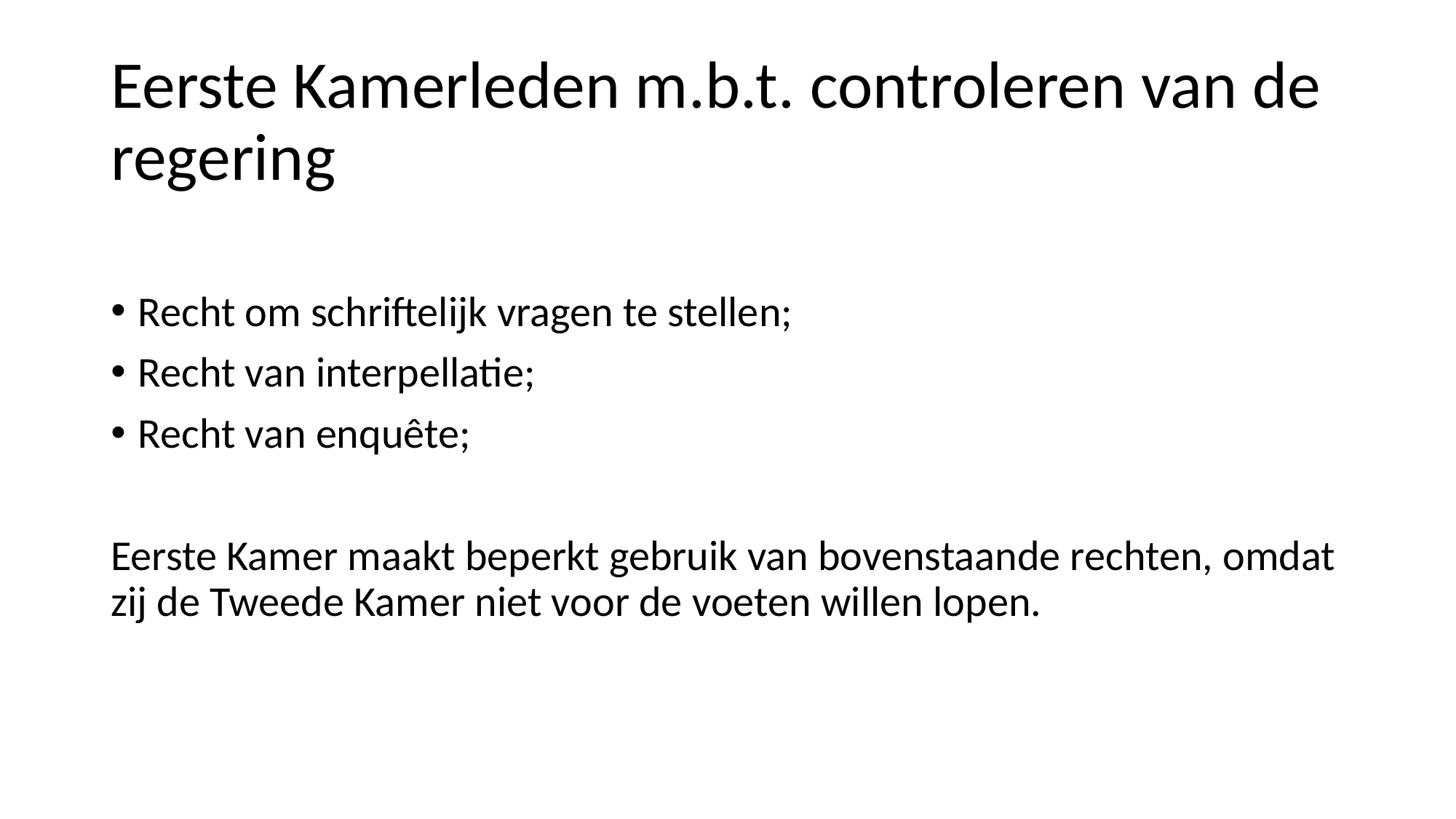

# Eerste Kamerleden m.b.t. controleren van de regering

Recht om schriftelijk vragen te stellen;
Recht van interpellatie;
Recht van enquête;

Eerste Kamer maakt beperkt gebruik van bovenstaande rechten, omdat zij de Tweede Kamer niet voor de voeten willen lopen.